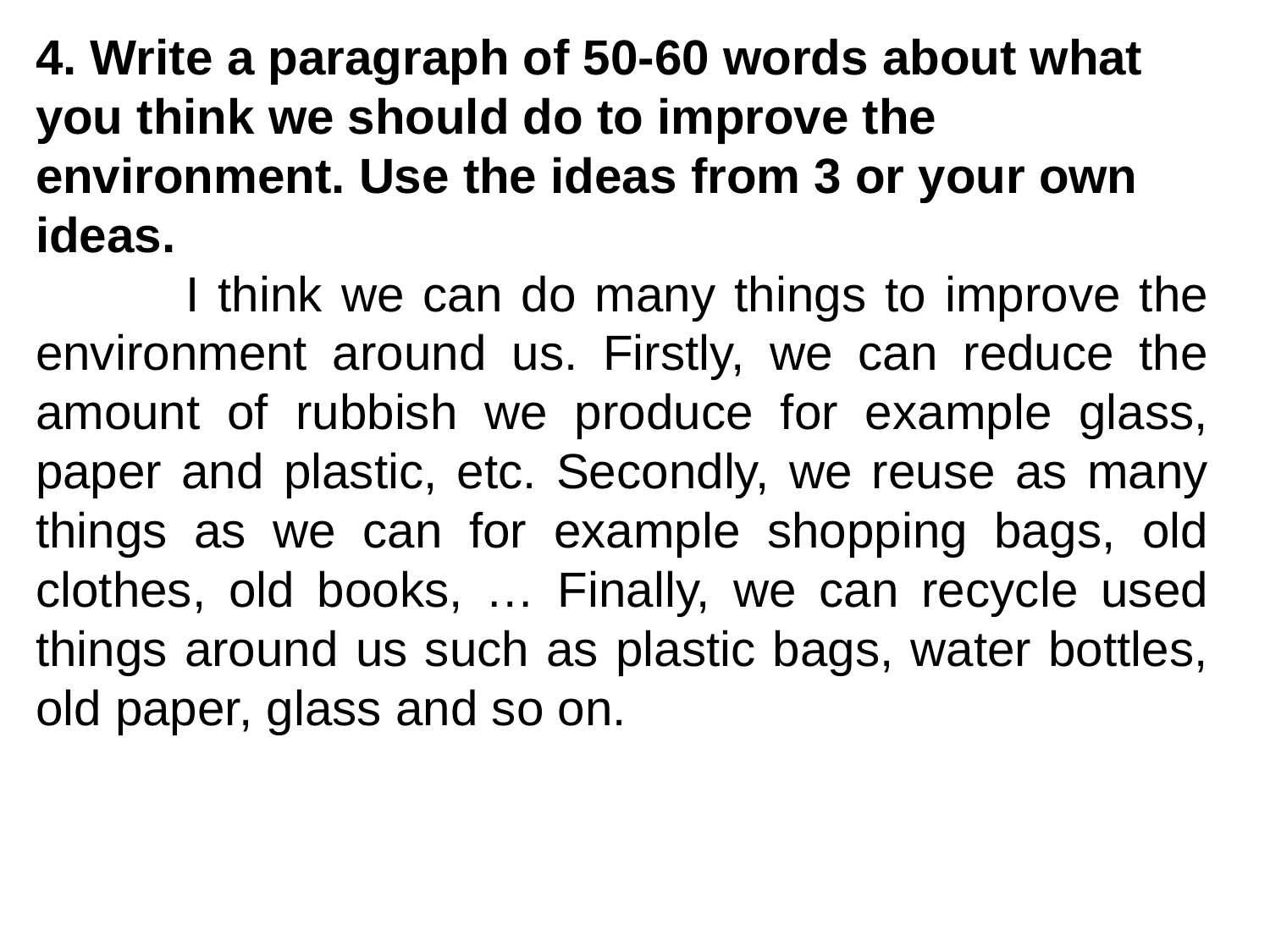

4. Write a paragraph of 50-60 words about what you think we should do to improve the environment. Use the ideas from 3 or your own ideas.
        I think we can do many things to improve the environment around us. Firstly, we can reduce the amount of rubbish we produce for example glass, paper and plastic, etc. Secondly, we reuse as many things as we can for example shopping bags, old clothes, old books, … Finally, we can recycle used things around us such as plastic bags, water bottles, old paper, glass and so on.